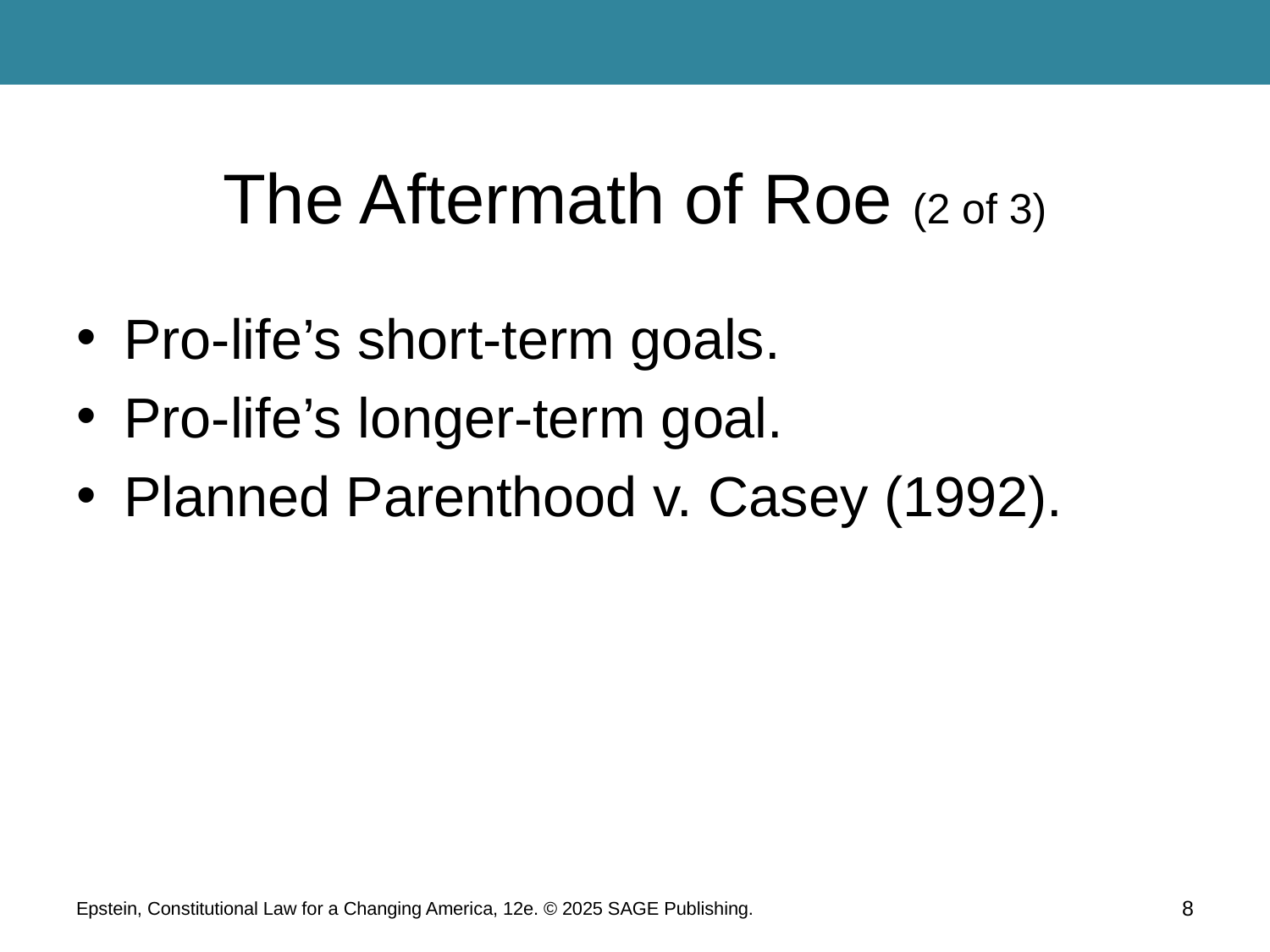

# The Aftermath of Roe (2 of 3)
Pro-life’s short-term goals.
Pro-life’s longer-term goal.
Planned Parenthood v. Casey (1992).

Epstein, Constitutional Law for a Changing America, 12e. © 2025 SAGE Publishing.
8